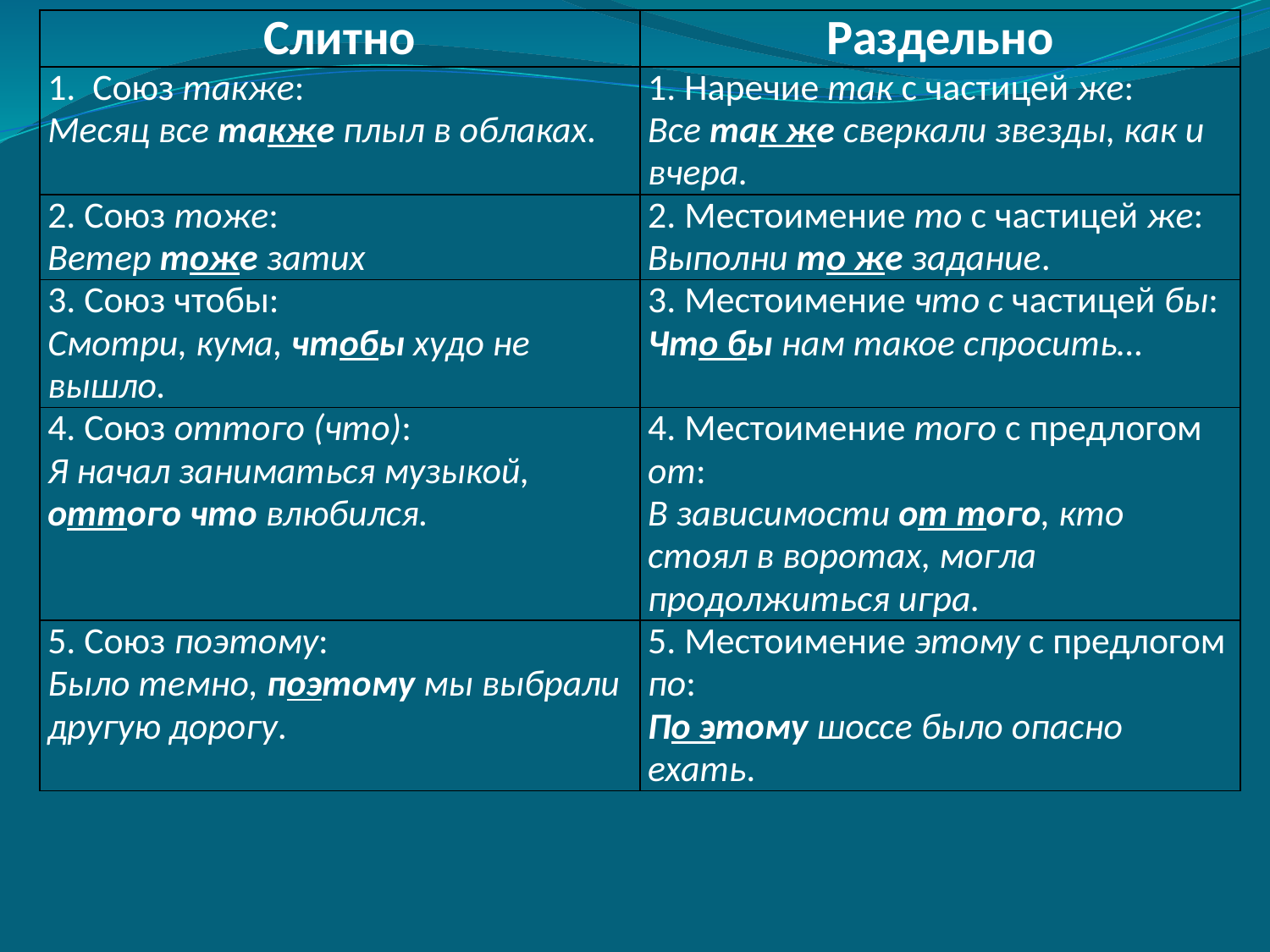

| Слитно | Раздельно |
| --- | --- |
| 1. Союз также: Месяц все также плыл в облаках. | 1. Наречие так с частицей же: Все так же сверкали звезды, как и вчера. |
| 2. Союз тоже: Ветер тоже затих | 2. Местоимение то с частицей же: Выполни то же задание. |
| 3. Союз чтобы: Смотри, кума, чтобы худо не вышло. | 3. Местоимение что с частицей бы: Что бы нам такое спросить… |
| 4. Союз оттого (что): Я начал заниматься музыкой, оттого что влюбился. | 4. Местоимение того с предлогом от: В зависимости от того, кто стоял в воротах, могла продолжиться игра. |
| 5. Союз поэтому: Было темно, поэтому мы выбрали другую дорогу. | 5. Местоимение этому с предлогом по: По этому шоссе было опасно ехать. |